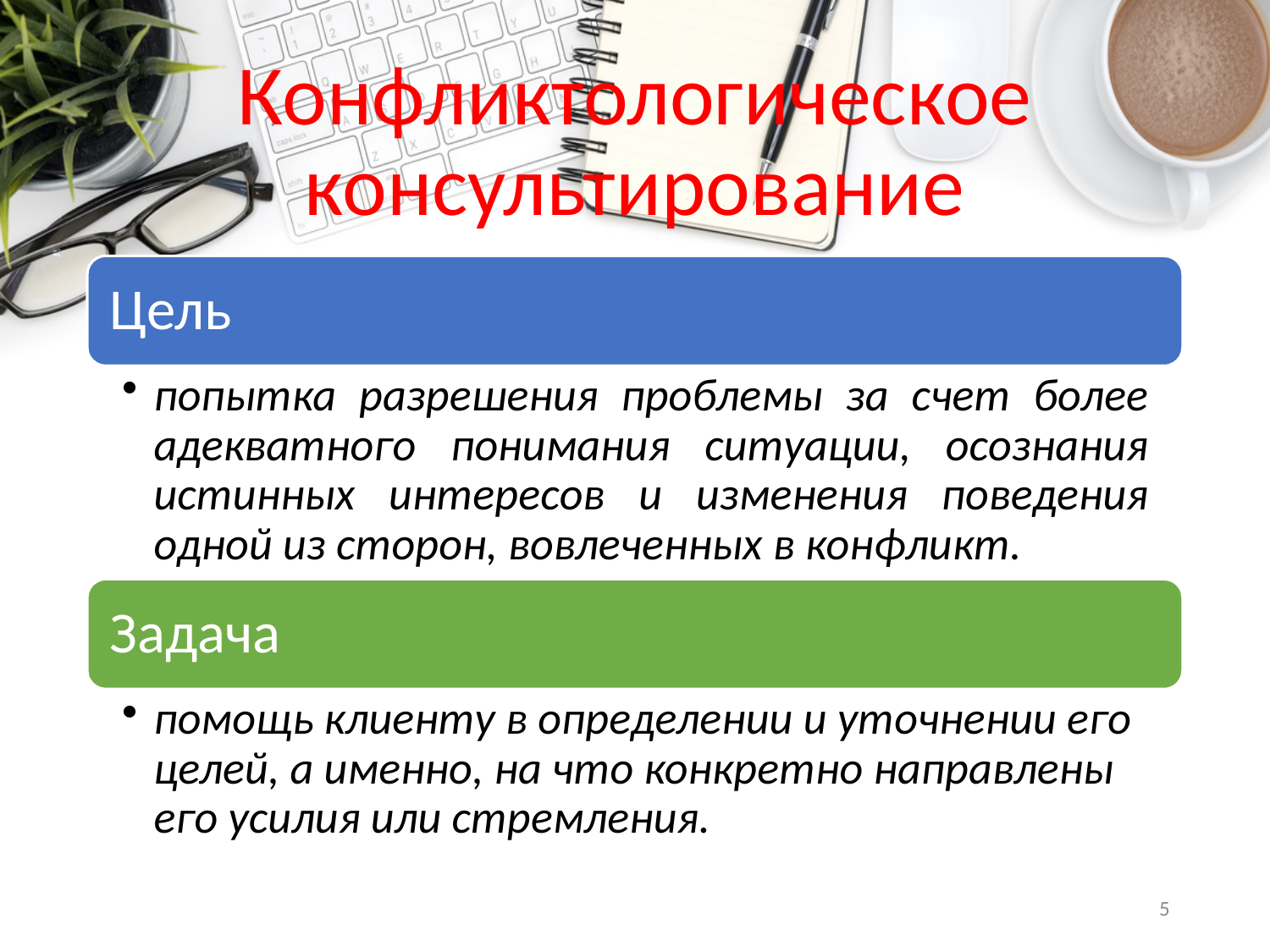

# Конфликтологическое консультирование
Цель
попытка разрешения проблемы за счет более адекватного понимания ситуации, осознания истинных интересов и изменения поведения одной из сторон, вовлеченных в конфликт.
Задача
помощь клиенту в определении и уточнении его целей, а именно, на что конкретно направлены его усилия или стремления.
5